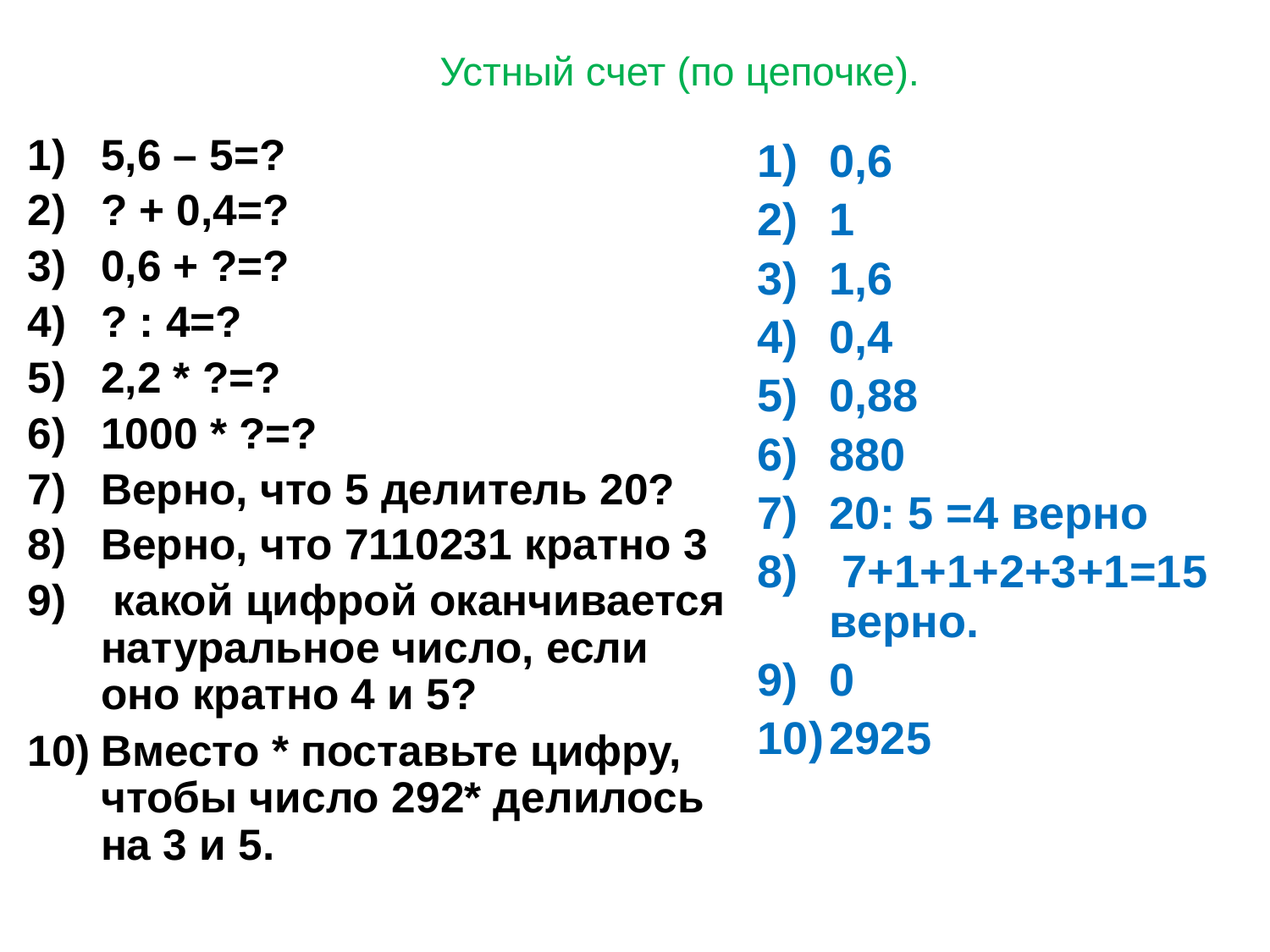

Устный счет (по цепочке).
5,6 – 5=?
? + 0,4=?
0,6 + ?=?
? : 4=?
2,2 * ?=?
1000 * ?=?
Верно, что 5 делитель 20?
Верно, что 7110231 кратно 3
 какой цифрой оканчивается натуральное число, если оно кратно 4 и 5?
Вместо * поставьте цифру, чтобы число 292* делилось на 3 и 5.
0,6
1
1,6
0,4
0,88
880
20: 5 =4 верно
 7+1+1+2+3+1=15 верно.
0
2925